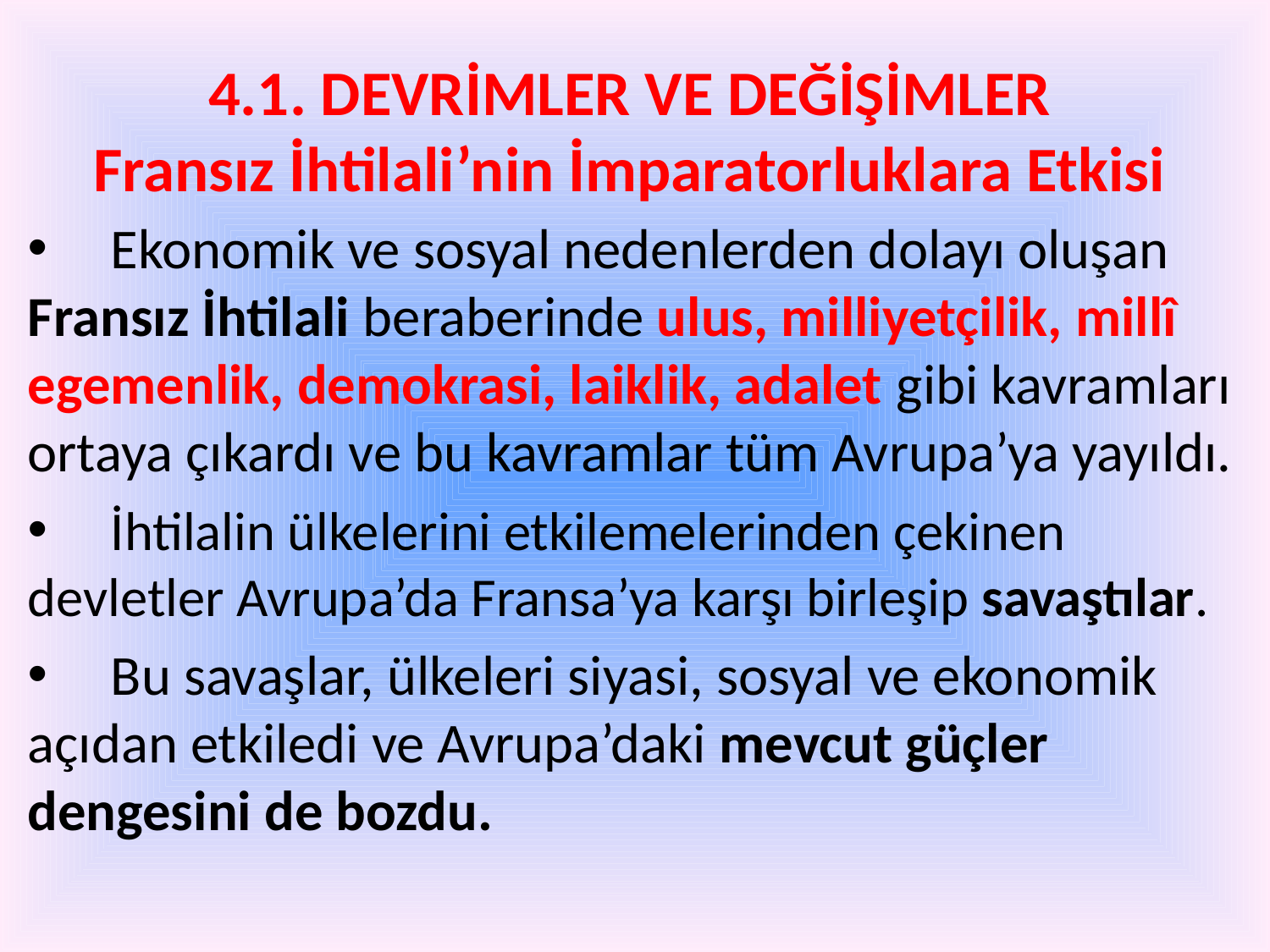

# 4.1. DEVRİMLER VE DEĞİŞİMLER Fransız İhtilali’nin İmparatorluklara Etkisi
     Ekonomik ve sosyal nedenlerden dolayı oluşan Fransız İhtilali beraberinde ulus, milliyetçilik, millî egemenlik, demokrasi, laiklik, adalet gibi kavramları ortaya çıkardı ve bu kavramlar tüm Avrupa’ya yayıldı.
     İhtilalin ülkelerini etkilemelerinden çekinen devletler Avrupa’da Fransa’ya karşı birleşip savaştılar.
     Bu savaşlar, ülkeleri siyasi, sosyal ve ekonomik açıdan etkiledi ve Avrupa’daki mevcut güçler dengesini de bozdu.